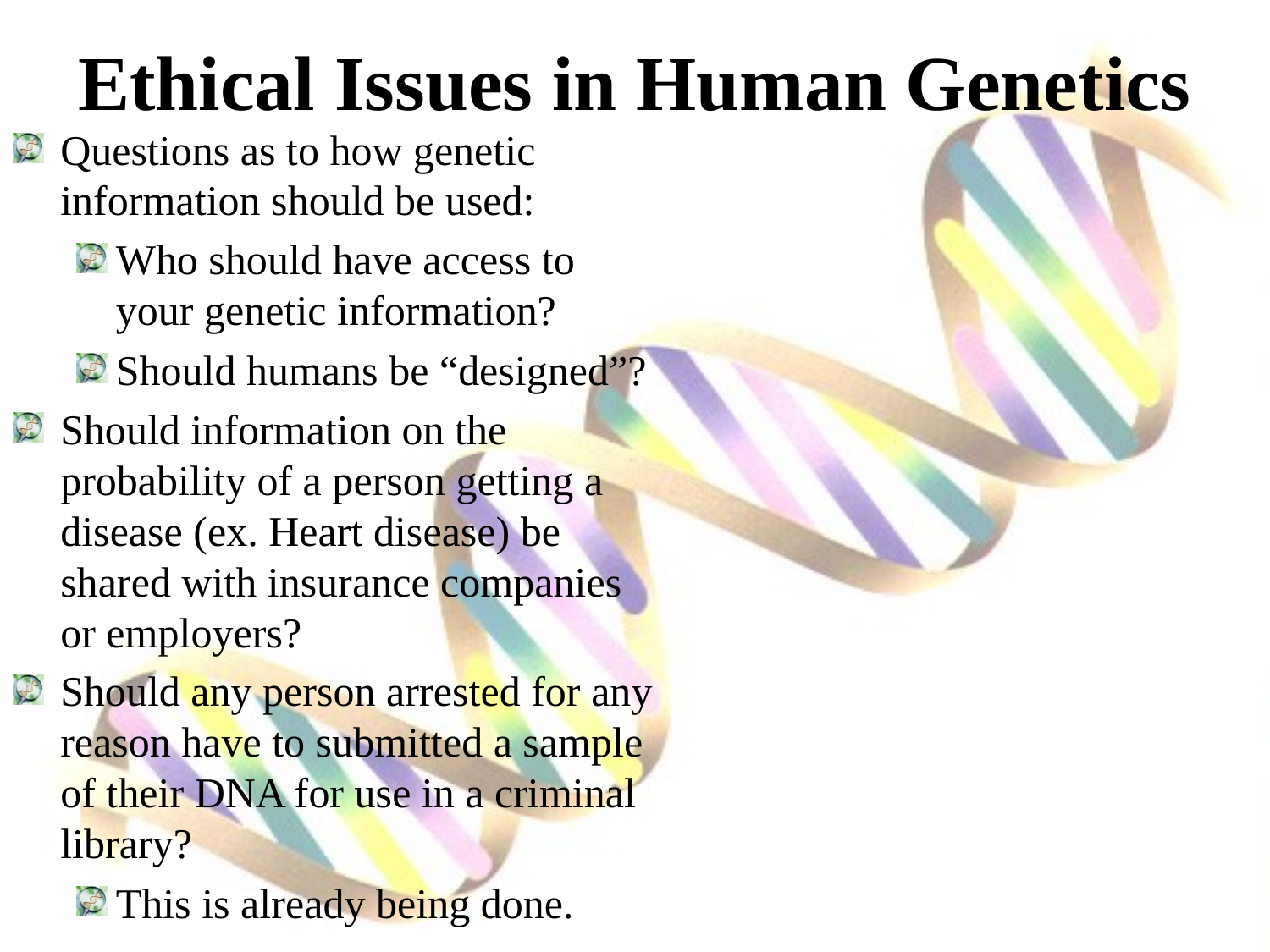

# Ethical Issues in Human Genetics
Questions as to how genetic information should be used:
Who should have access to your genetic information?
Should humans be “designed”?
Should information on the probability of a person getting a disease (ex. Heart disease) be shared with insurance companies or employers?
Should any person arrested for any reason have to submitted a sample of their DNA for use in a criminal library?
This is already being done.